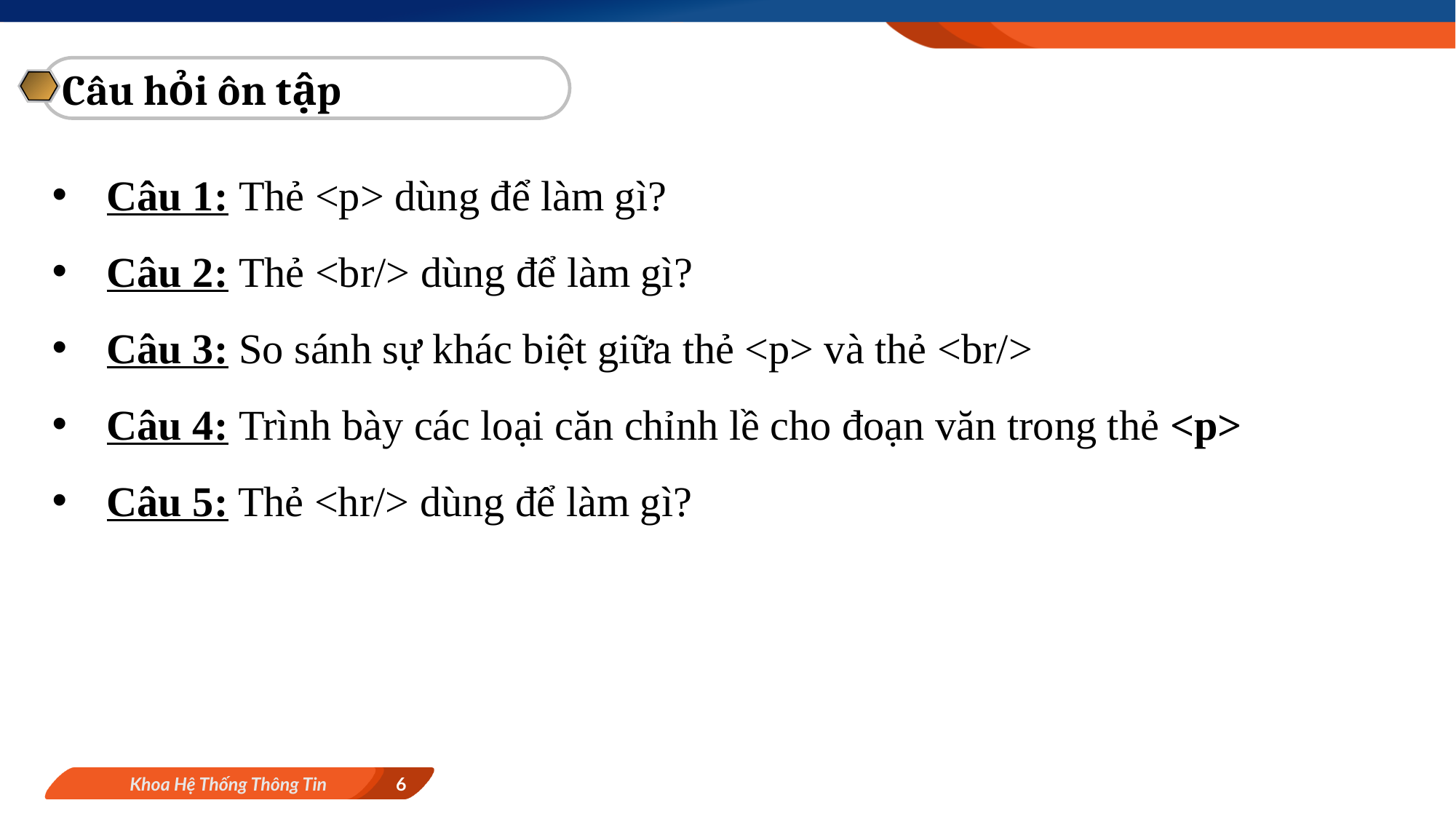

Câu hỏi ôn tập

Câu 1: Thẻ <p> dùng để làm gì?
Câu 2: Thẻ <br/> dùng để làm gì?
Câu 3: So sánh sự khác biệt giữa thẻ <p> và thẻ <br/>
Câu 4: Trình bày các loại căn chỉnh lề cho đoạn văn trong thẻ <p>
Câu 5: Thẻ <hr/> dùng để làm gì?
6
Khoa Hệ Thống Thông Tin